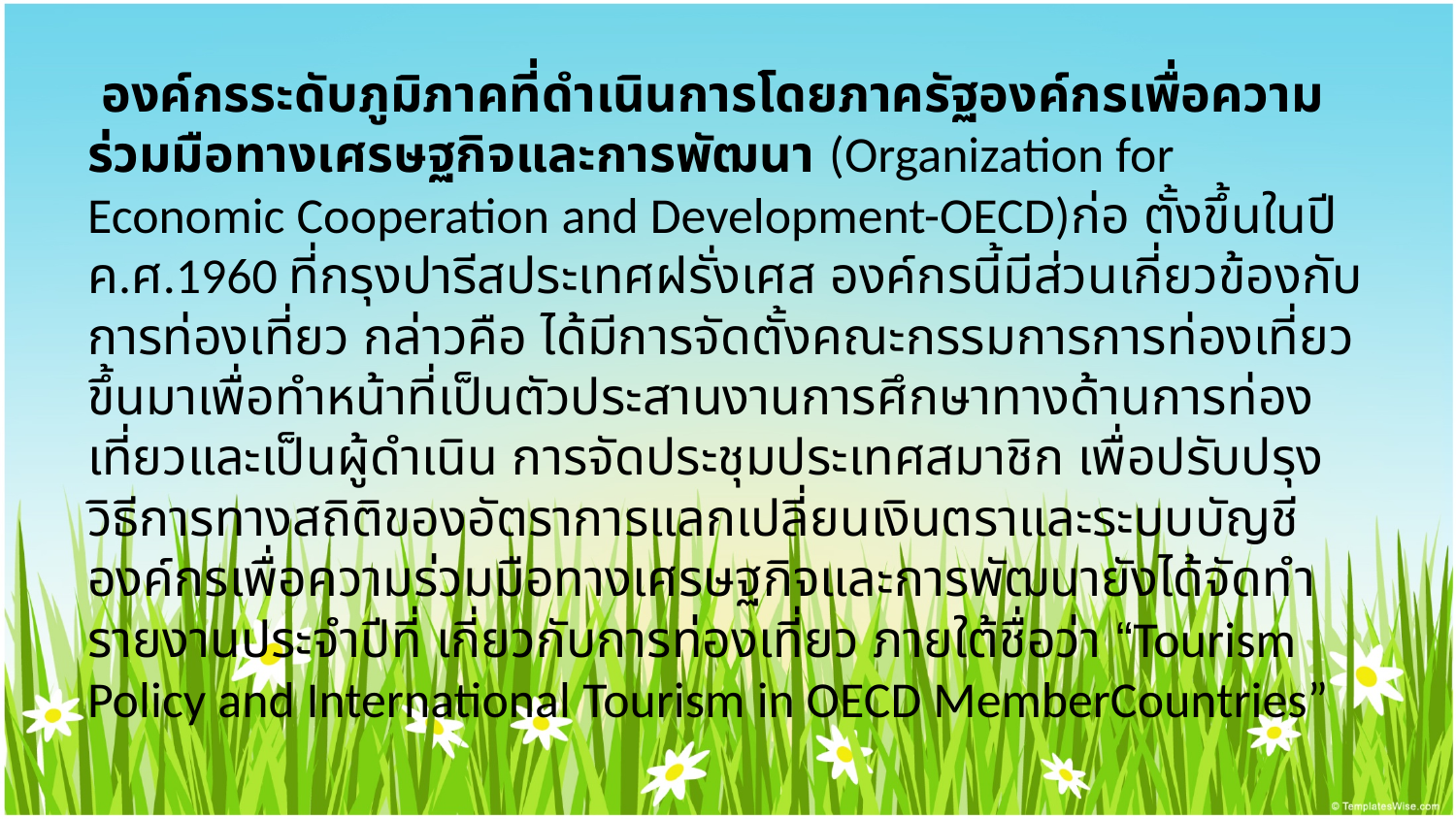

องค์กรระดับภูมิภาคที่ดำเนินการโดยภาครัฐองค์กรเพื่อความร่วมมือทางเศรษฐกิจและการพัฒนา (Organization for Economic Cooperation and Development-OECD)ก่อ ตั้งขึ้นในปี ค.ศ.1960 ที่กรุงปารีสประเทศฝรั่งเศส องค์กรนี้มีส่วนเกี่ยวข้องกับการท่องเที่ยว กล่าวคือ ได้มีการจัดตั้งคณะกรรมการการท่องเที่ยวขึ้นมาเพื่อทำหน้าที่เป็นตัวประสานงานการศึกษาทางด้านการท่องเที่ยวและเป็นผู้ดำเนิน การจัดประชุมประเทศสมาชิก เพื่อปรับปรุงวิธีการทางสถิติของอัตราการแลกเปลี่ยนเงินตราและระบบบัญชี องค์กรเพื่อความร่วมมือทางเศรษฐกิจและการพัฒนายังได้จัดทำรายงานประจำปีที่ เกี่ยวกับการท่องเที่ยว ภายใต้ชื่อว่า “Tourism Policy and International Tourism in OECD MemberCountries”